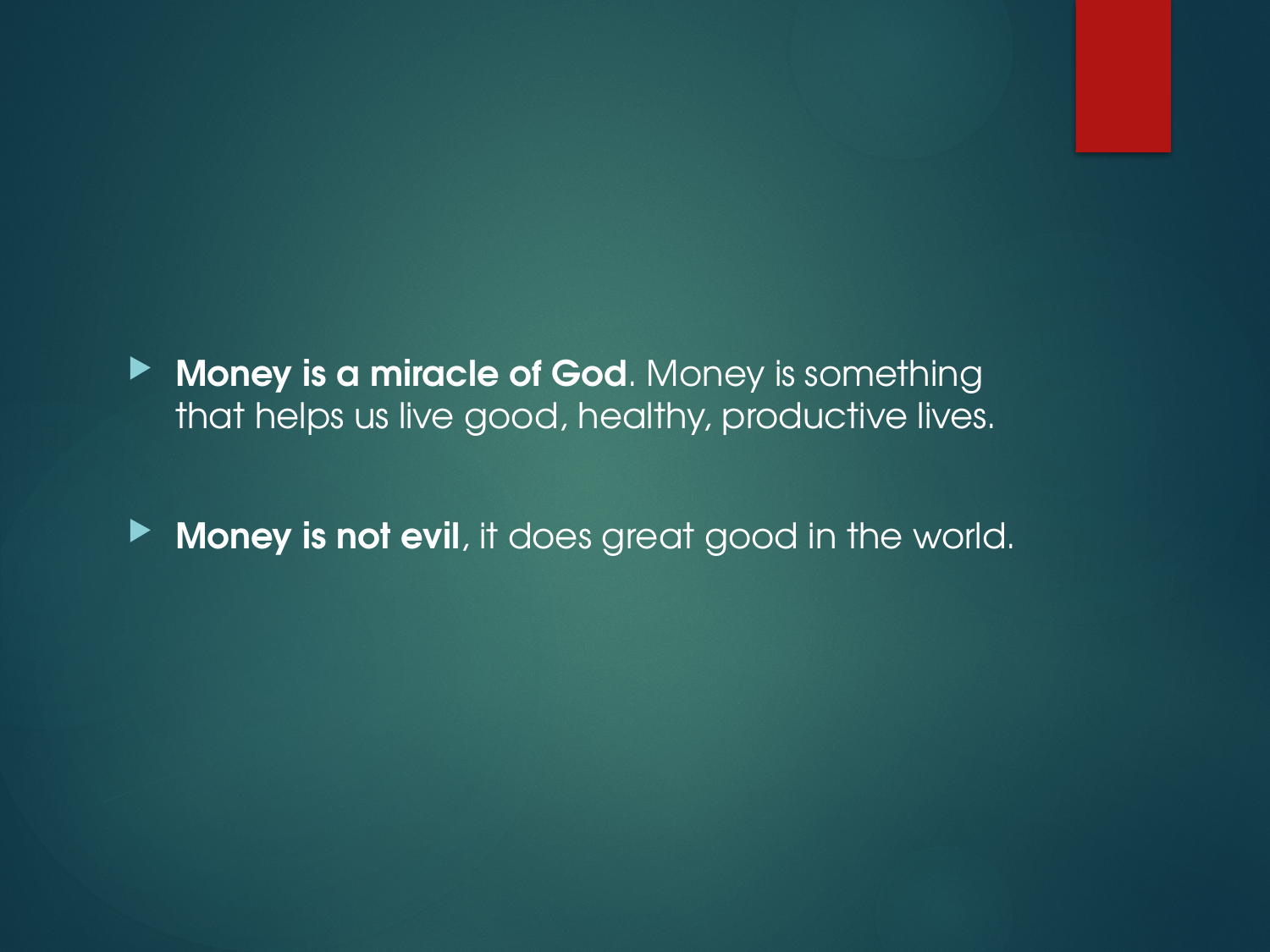

#

Money is a miracle of God. Money is something that helps us live good, healthy, productive lives.

Money is not evil, it does great good in the world.